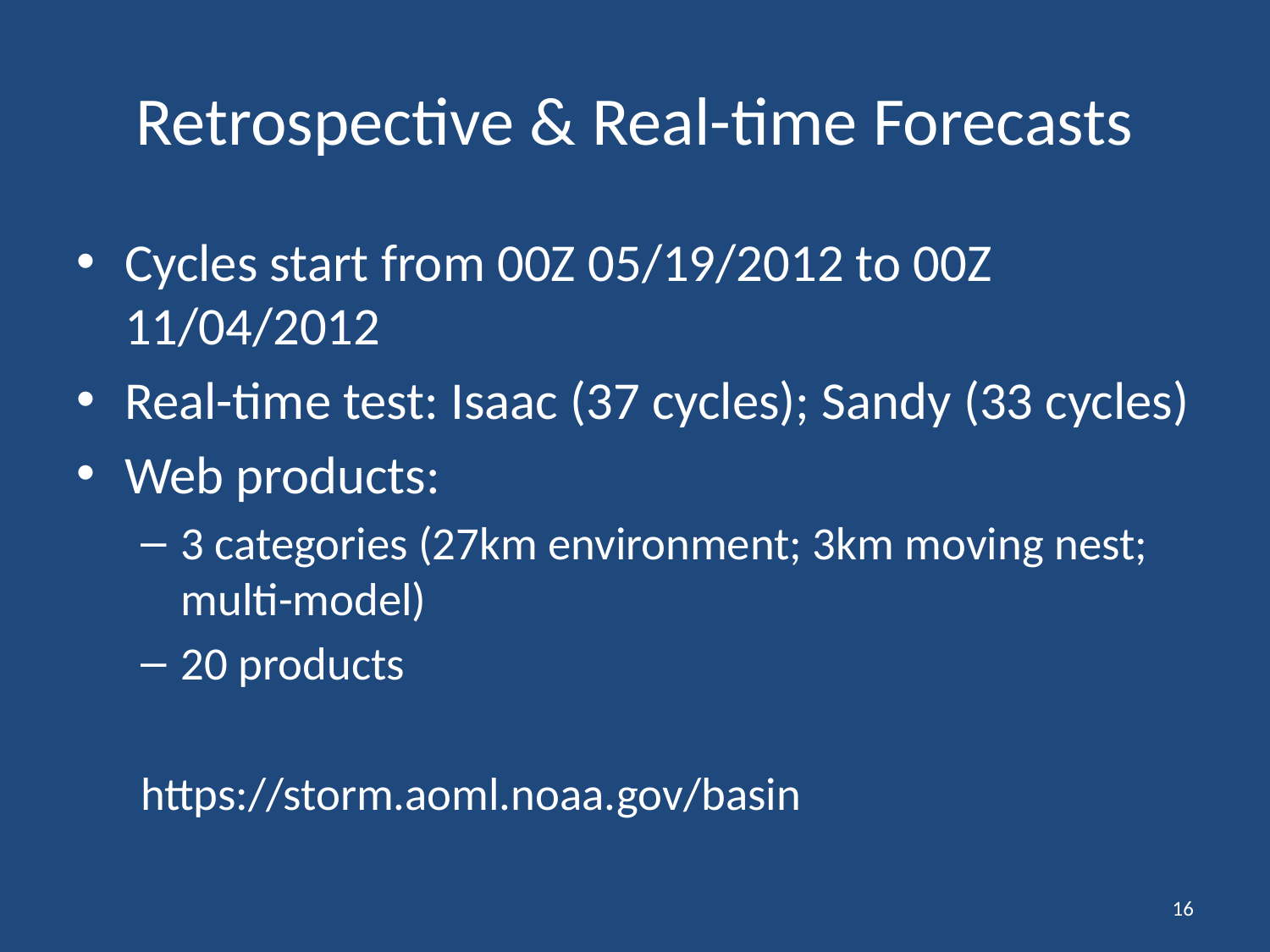

# Retrospective & Real-time Forecasts
Cycles start from 00Z 05/19/2012 to 00Z 11/04/2012
Real-time test: Isaac (37 cycles); Sandy (33 cycles)
Web products:
3 categories (27km environment; 3km moving nest; multi-model)
20 products

https://storm.aoml.noaa.gov/basin
16